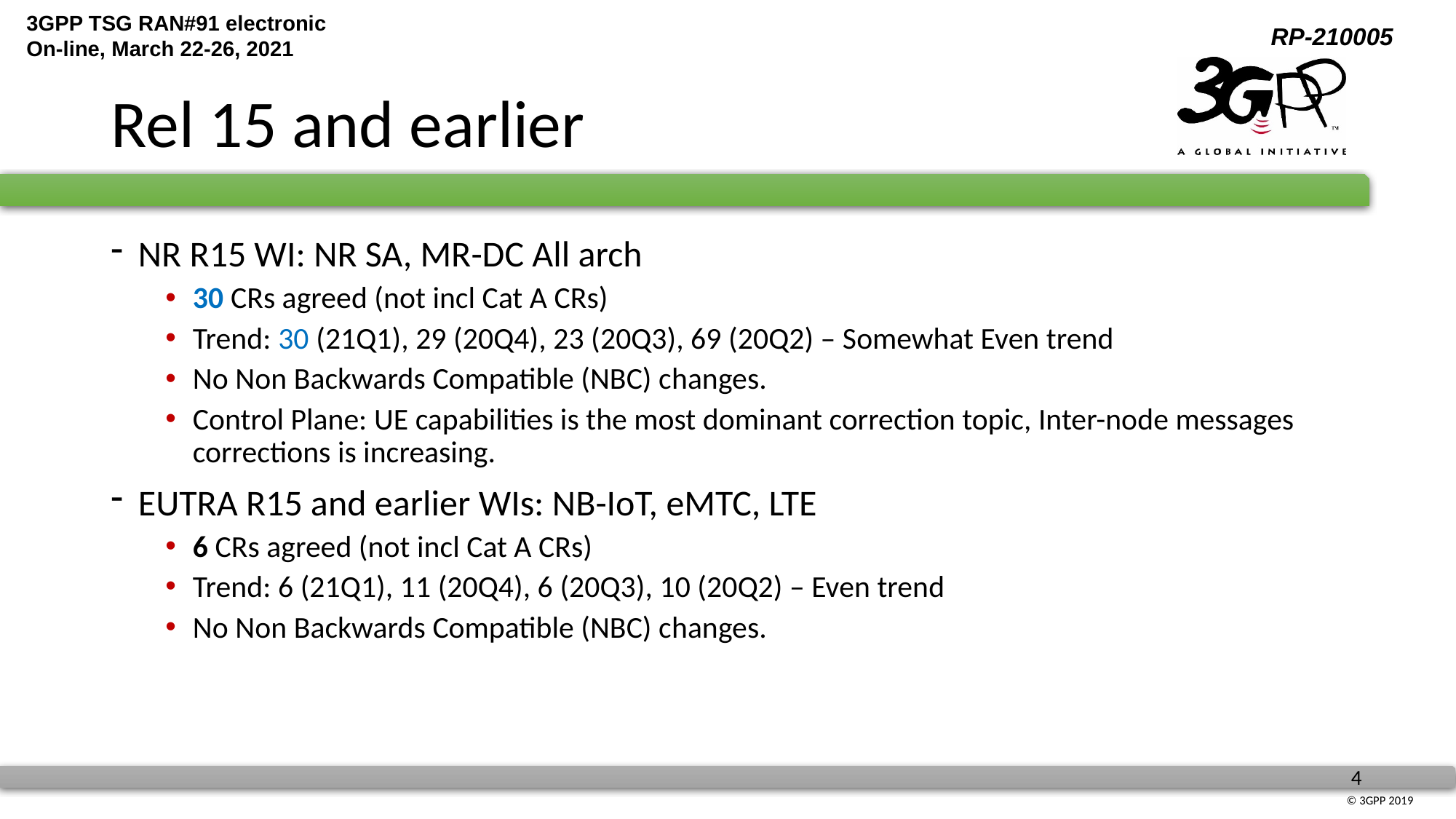

# Rel 15 and earlier
NR R15 WI: NR SA, MR-DC All arch
30 CRs agreed (not incl Cat A CRs)
Trend: 30 (21Q1), 29 (20Q4), 23 (20Q3), 69 (20Q2) – Somewhat Even trend
No Non Backwards Compatible (NBC) changes.
Control Plane: UE capabilities is the most dominant correction topic, Inter-node messages corrections is increasing.
EUTRA R15 and earlier WIs: NB-IoT, eMTC, LTE
6 CRs agreed (not incl Cat A CRs)
Trend: 6 (21Q1), 11 (20Q4), 6 (20Q3), 10 (20Q2) – Even trend
No Non Backwards Compatible (NBC) changes.